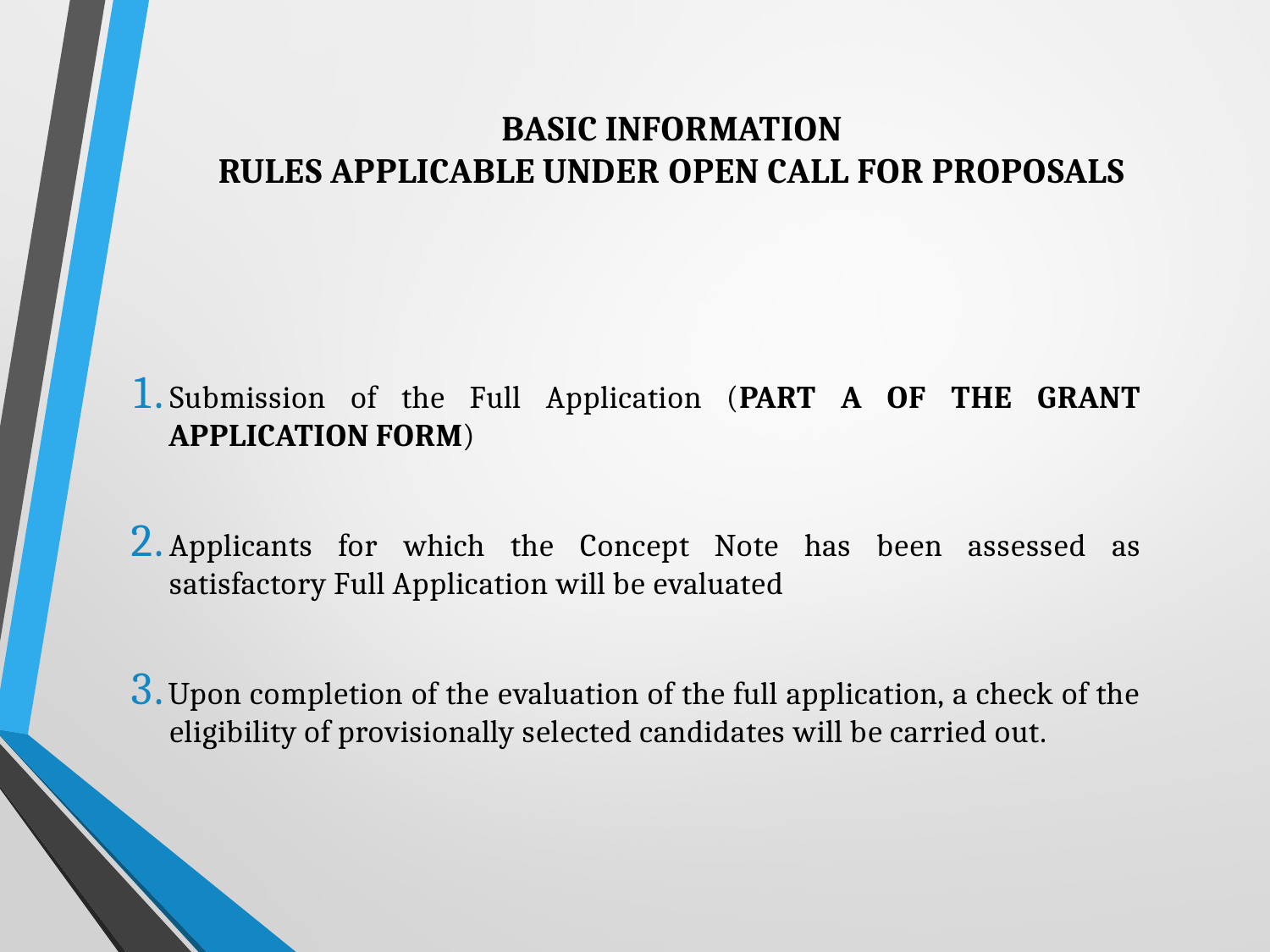

# BASIC INFORMATION RULES APPLICABLE UNDER OPEN CALL FOR PROPOSALS
Submission of the Full Application (PART A OF THE GRANT APPLICATION FORM)

Applicants for which the Concept Note has been assessed as satisfactory Full Application will be evaluated

Upon completion of the evaluation of the full application, a check of the eligibility of provisionally selected candidates will be carried out.